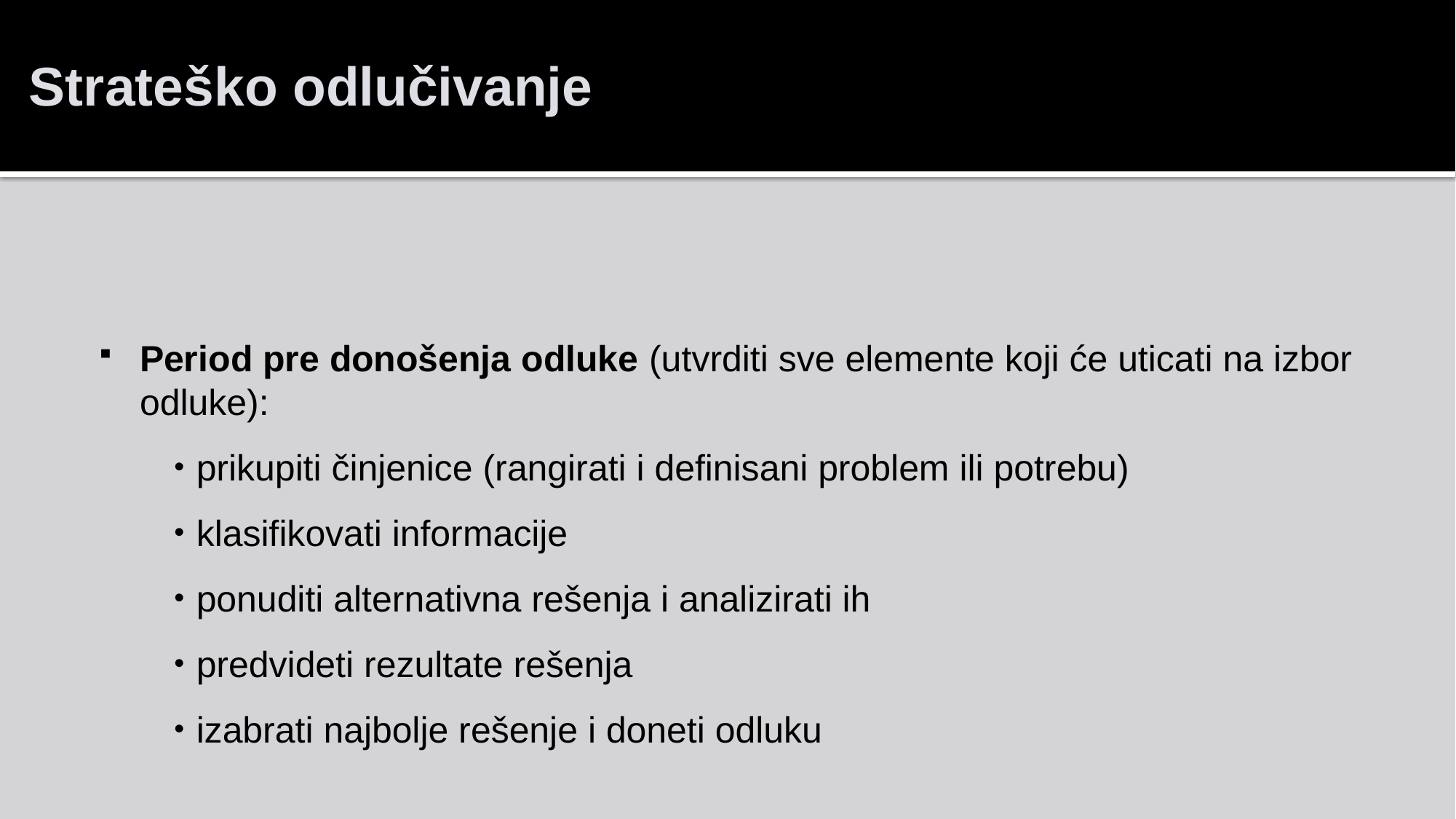

# Strateško odlučivanje

Period pre donošenja odluke (utvrditi sve elemente koji će uticati na izbor odluke):
prikupiti činjenice (rangirati i definisani problem ili potrebu)
klasifikovati informacije
ponuditi alternativna rešenja i analizirati ih
predvideti rezultate rešenja
izabrati najbolje rešenje i doneti odluku